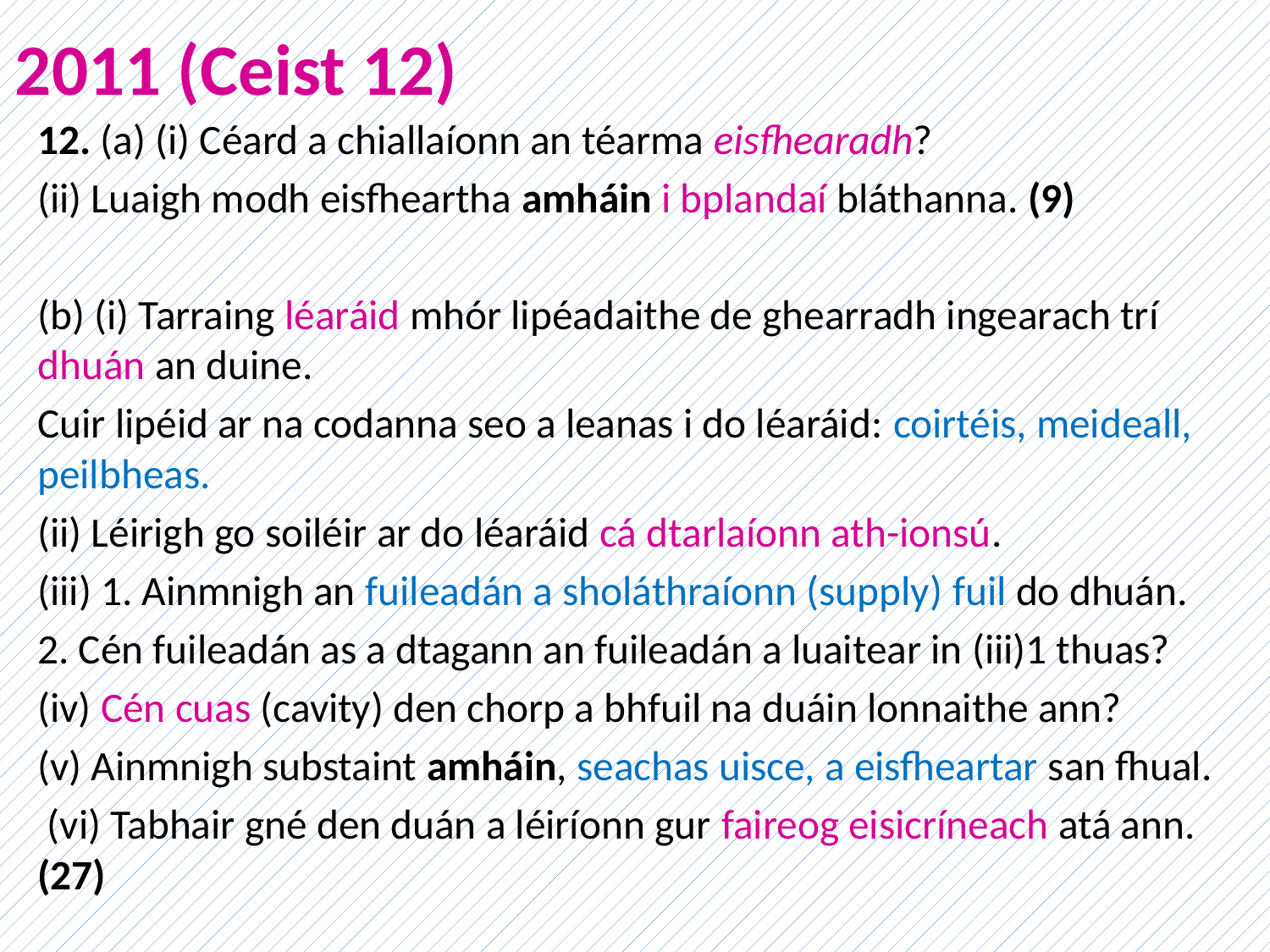

# 2011 (Ceist 12)
12. (a) (i) Céard a chiallaíonn an téarma eisfhearadh?
(ii) Luaigh modh eisfheartha amháin i bplandaí bláthanna. (9)

(b) (i) Tarraing léaráid mhór lipéadaithe de ghearradh ingearach trí dhuán an duine.
Cuir lipéid ar na codanna seo a leanas i do léaráid: coirtéis, meideall, peilbheas.
(ii) Léirigh go soiléir ar do léaráid cá dtarlaíonn ath-ionsú.
(iii) 1. Ainmnigh an fuileadán a sholáthraíonn (supply) fuil do dhuán.
2. Cén fuileadán as a dtagann an fuileadán a luaitear in (iii)1 thuas?
(iv) Cén cuas (cavity) den chorp a bhfuil na duáin lonnaithe ann?
(v) Ainmnigh substaint amháin, seachas uisce, a eisfheartar san fhual.
 (vi) Tabhair gné den duán a léiríonn gur faireog eisicríneach atá ann. (27)